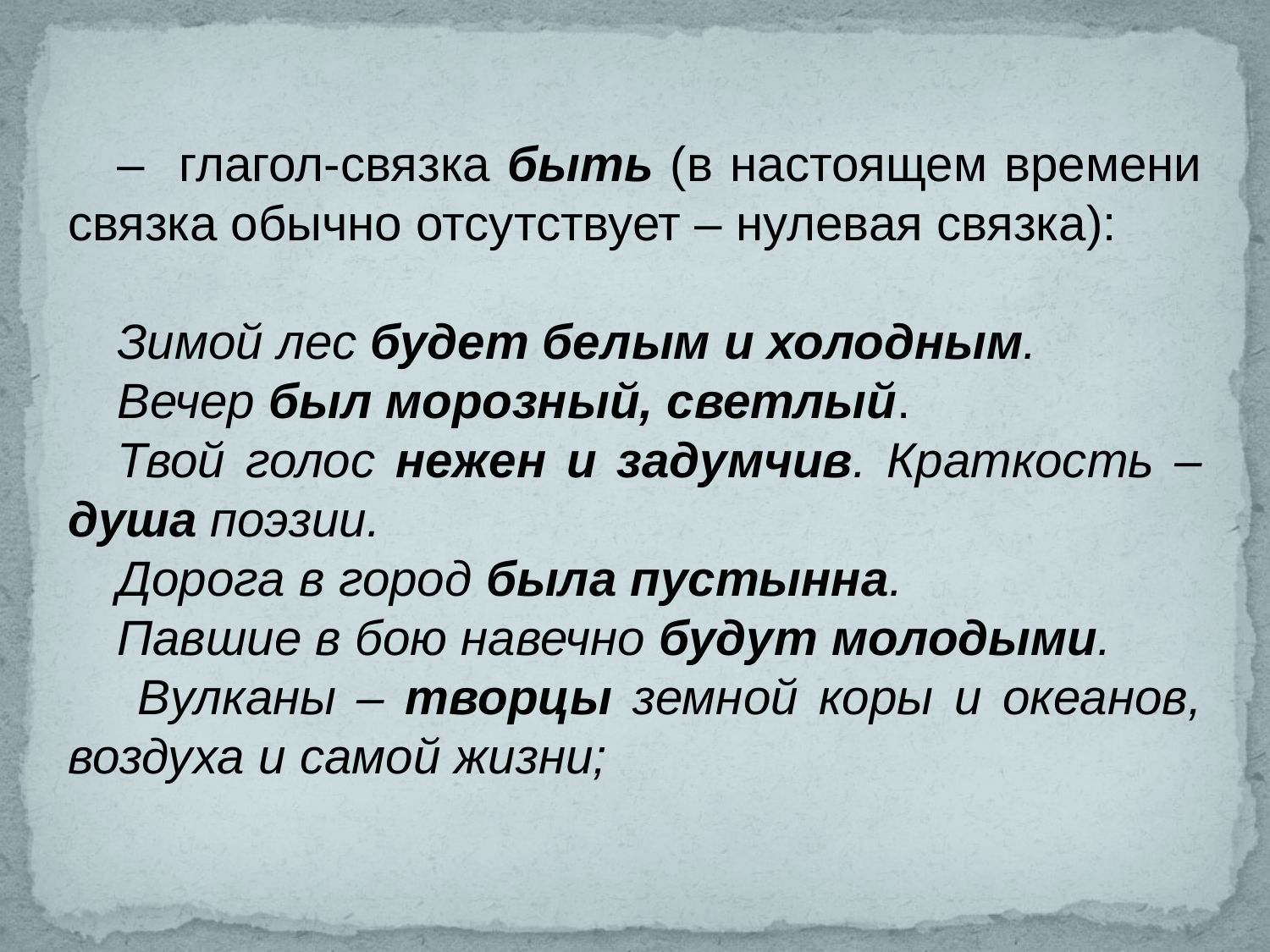

–  глагол-связка быть (в настоящем времени связка обычно отсутствует – нулевая связка):

Зимой лес будет белым и холодным.
Вечер был морозный, светлый.
Твой голос нежен и задумчив. Краткость – душа поэзии.
Дорога в город была пустынна.
Павшие в бою навечно будут молодыми.
 Вулканы – творцы земной коры и океанов, воздуха и самой жизни;